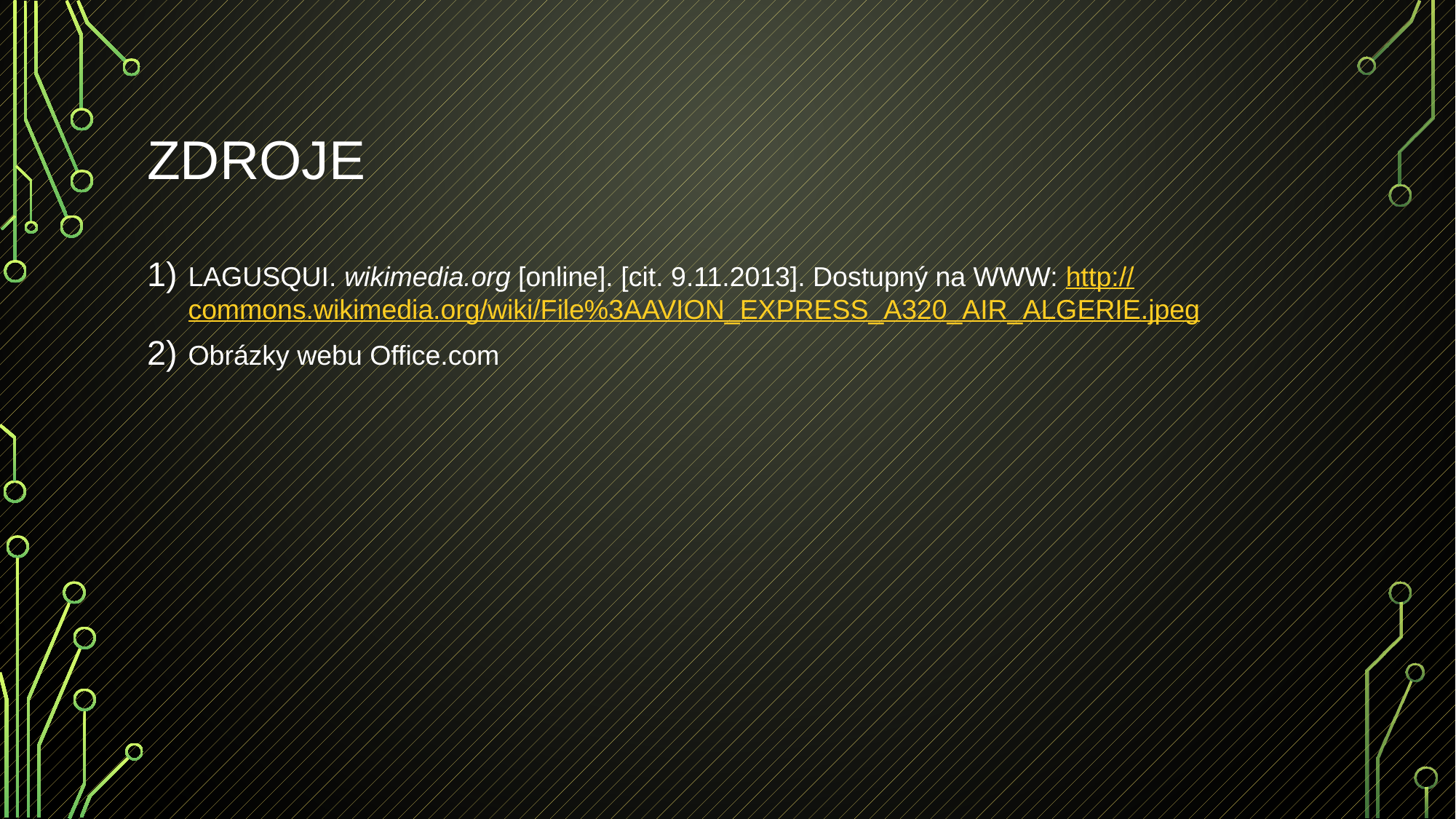

# ZDROJE

LAGUSQUI. wikimedia.org [online]. [cit. 9.11.2013]. Dostupný na WWW: http://commons.wikimedia.org/wiki/File%3AAVION_EXPRESS_A320_AIR_ALGERIE.jpeg
Obrázky webu Office.com